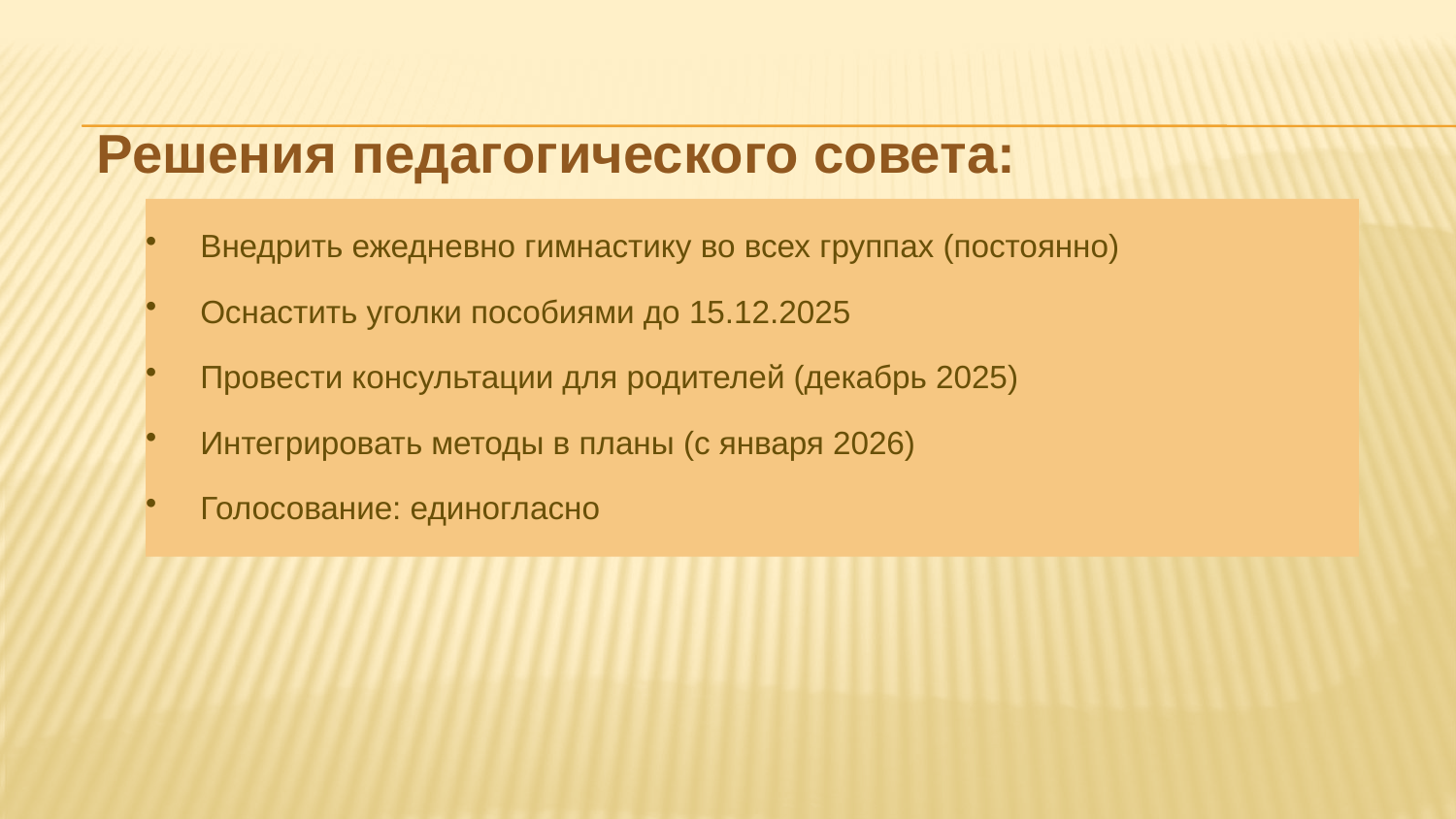

Решения педагогического совета:
Внедрить ежедневно гимнастику во всех группах (постоянно)
Оснастить уголки пособиями до 15.12.2025
Провести консультации для родителей (декабрь 2025)
Интегрировать методы в планы (с января 2026)
Голосование: единогласно